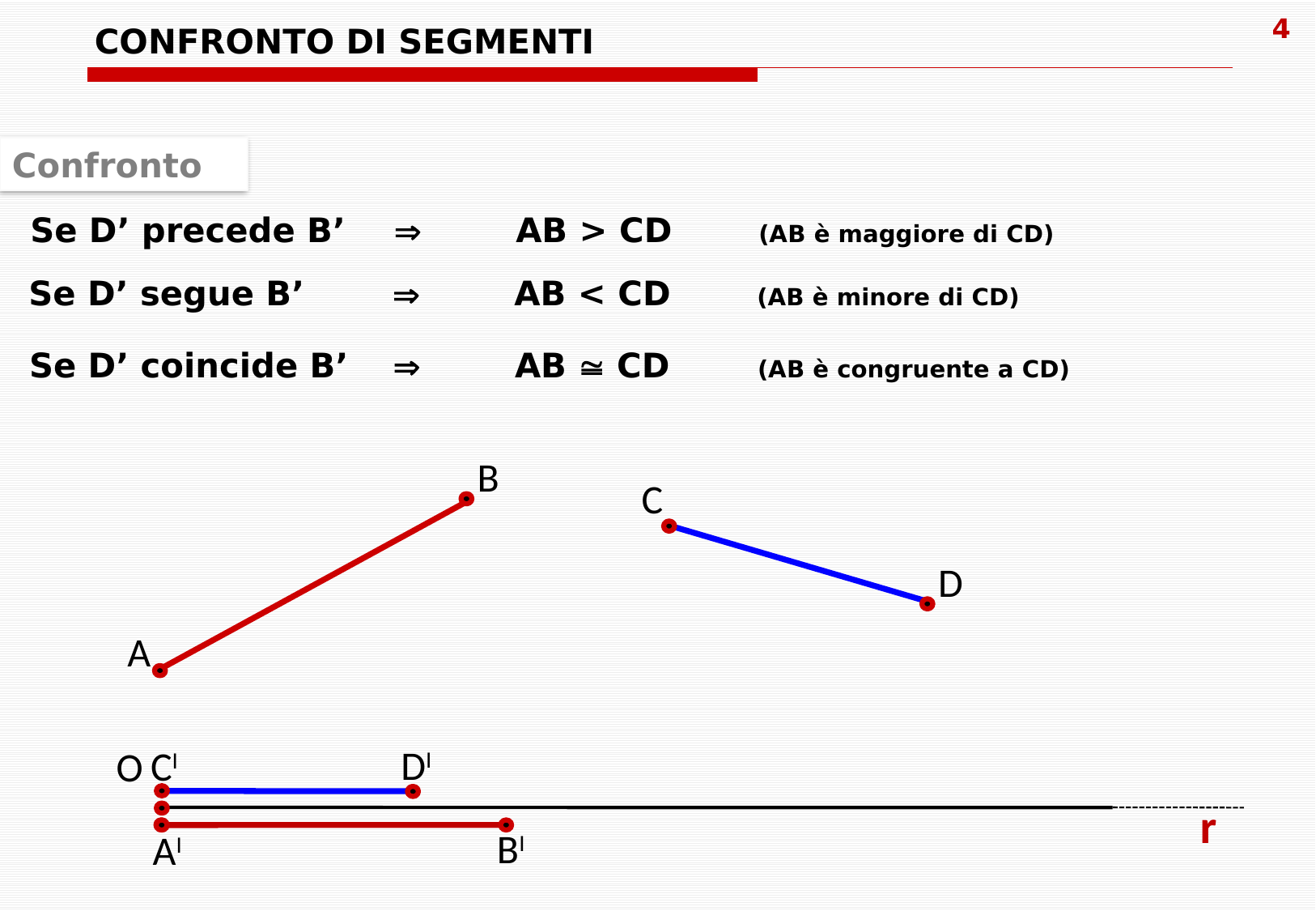

CONFRONTO DI SEGMENTI
Confronto
Se D’ precede B’ 	⇒	AB > CD	(AB è maggiore di CD)
Se D’ segue B’ 	⇒	AB < CD	(AB è minore di CD)
Se D’ coincide B’ 	⇒	AB ≅ CD	(AB è congruente a CD)
B

A

C

D

DI
CI

O
r

BI
AI